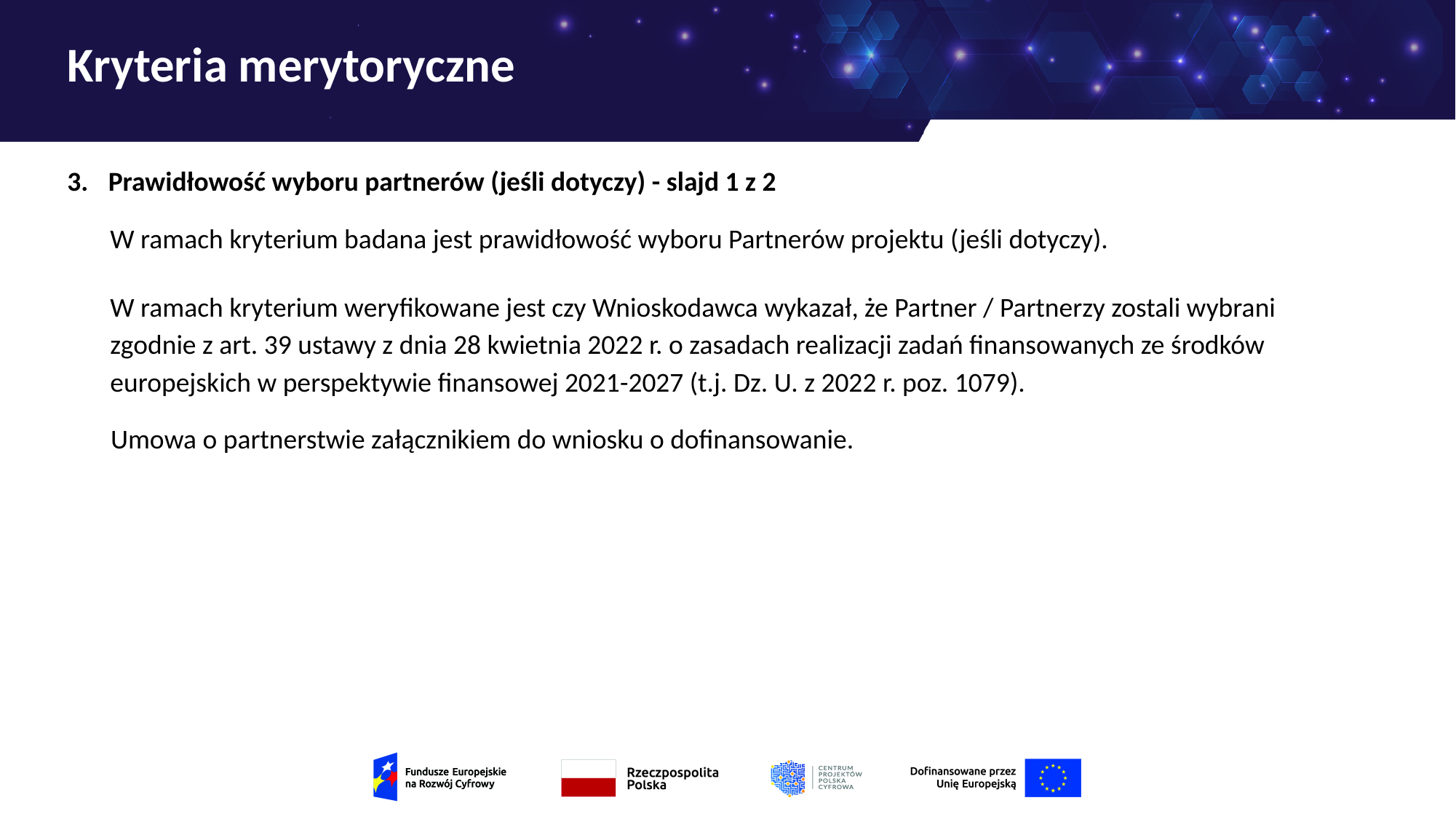

# Kryteria merytoryczne
Prawidłowość wyboru partnerów (jeśli dotyczy) - slajd 1 z 2
W ramach kryterium badana jest prawidłowość wyboru Partnerów projektu (jeśli dotyczy).
W ramach kryterium weryfikowane jest czy Wnioskodawca wykazał, że Partner / Partnerzy zostali wybrani zgodnie z art. 39 ustawy z dnia 28 kwietnia 2022 r. o zasadach realizacji zadań finansowanych ze środków europejskich w perspektywie finansowej 2021-2027 (t.j. Dz. U. z 2022 r. poz. 1079).
       Umowa o partnerstwie załącznikiem do wniosku o dofinansowanie.